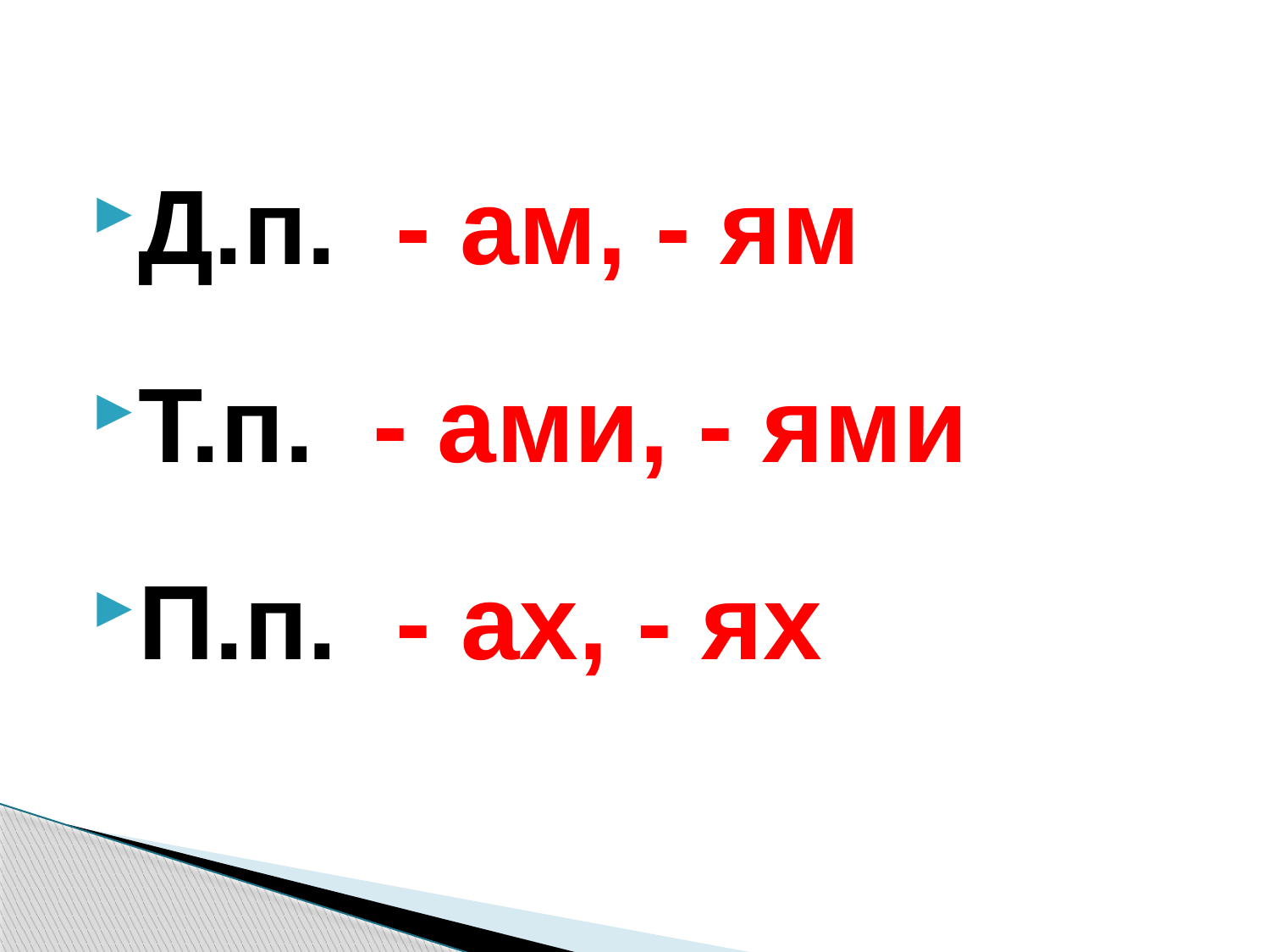

Д.п.  - ам, - ям
Т.п.  - ами, - ями
П.п.  - ах, - ях